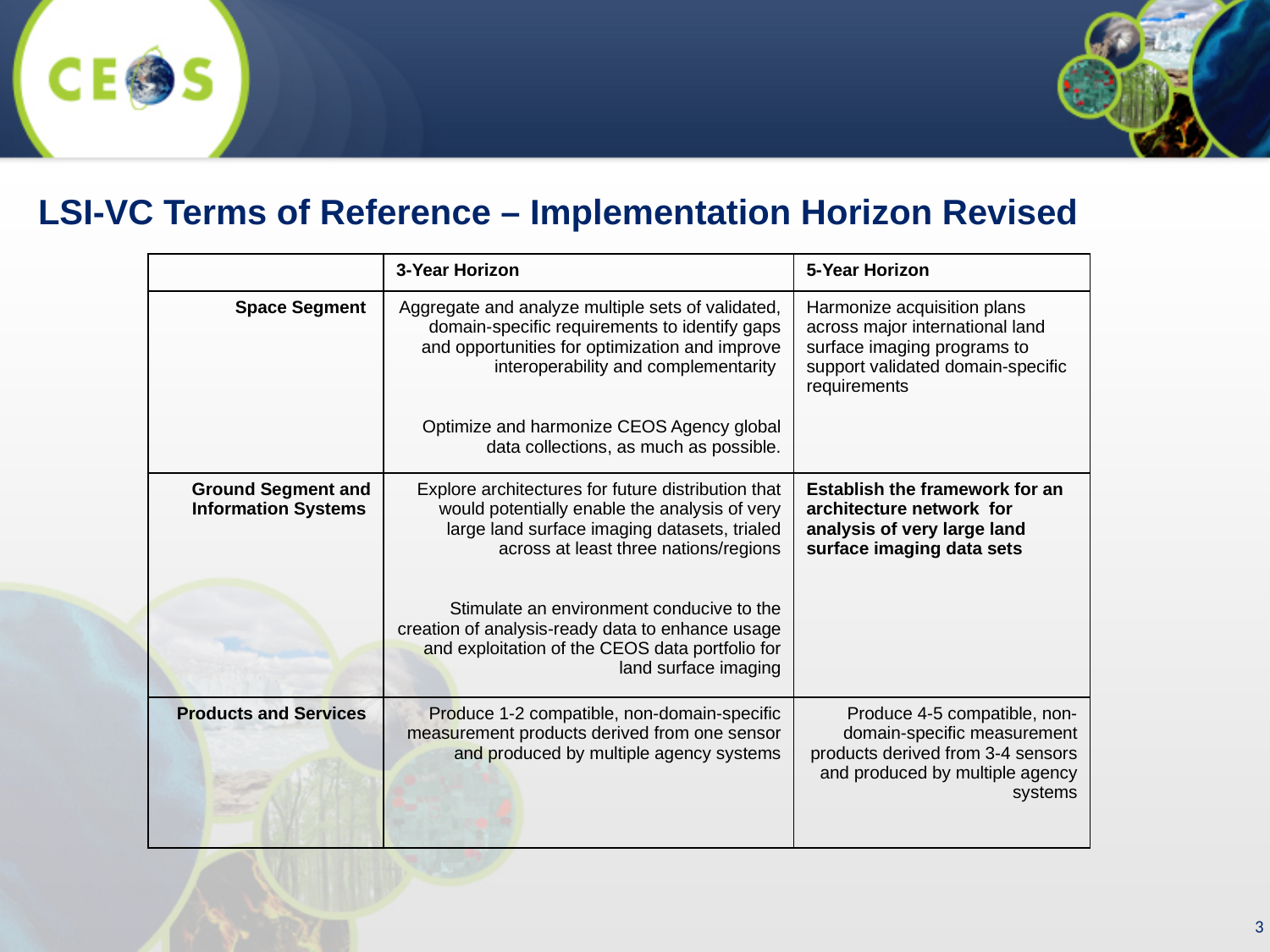

LSI-VC Terms of Reference – Implementation Horizon Revised

|  | 3-Year Horizon | 5-Year Horizon |
| --- | --- | --- |
| Space Segment | Aggregate and analyze multiple sets of validated, domain-specific requirements to identify gaps and opportunities for optimization and improve interoperability and complementarity   Optimize and harmonize CEOS Agency global data collections, as much as possible. | Harmonize acquisition plans across major international land surface imaging programs to support validated domain-specific requirements |
| Ground Segment and Information Systems | Explore architectures for future distribution that would potentially enable the analysis of very large land surface imaging datasets, trialed across at least three nations/regions   Stimulate an environment conducive to the creation of analysis-ready data to enhance usage and exploitation of the CEOS data portfolio for land surface imaging | Establish the framework for an architecture network for analysis of very large land surface imaging data sets |
| Products and Services | Produce 1-2 compatible, non-domain-specific measurement products derived from one sensor and produced by multiple agency systems | Produce 4-5 compatible, non-domain-specific measurement products derived from 3-4 sensors and produced by multiple agency systems |
3